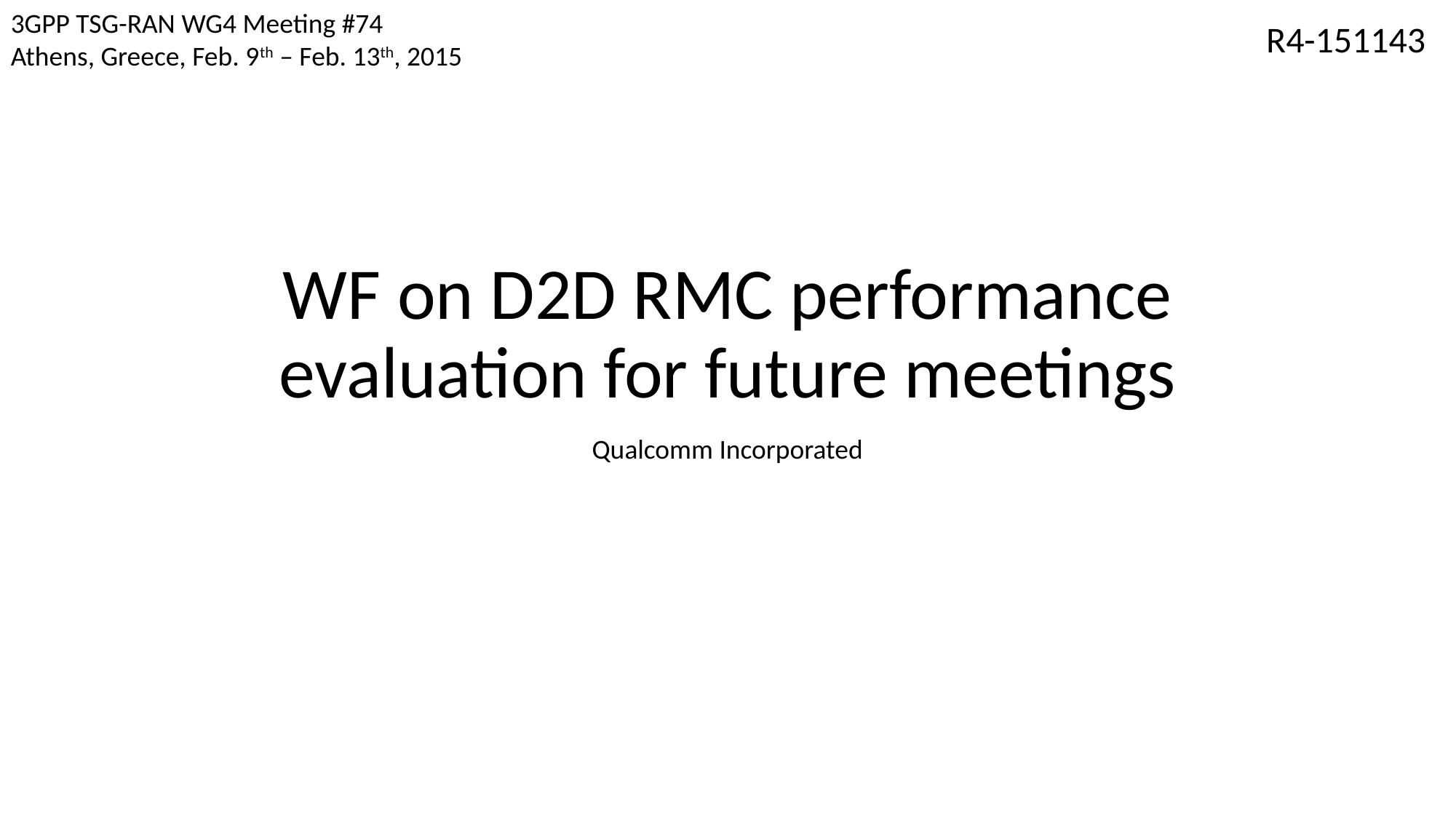

3GPP TSG-RAN WG4 Meeting #74
Athens, Greece, Feb. 9th – Feb. 13th, 2015
R4-151143
# WF on D2D RMC performance evaluation for future meetings
Qualcomm Incorporated